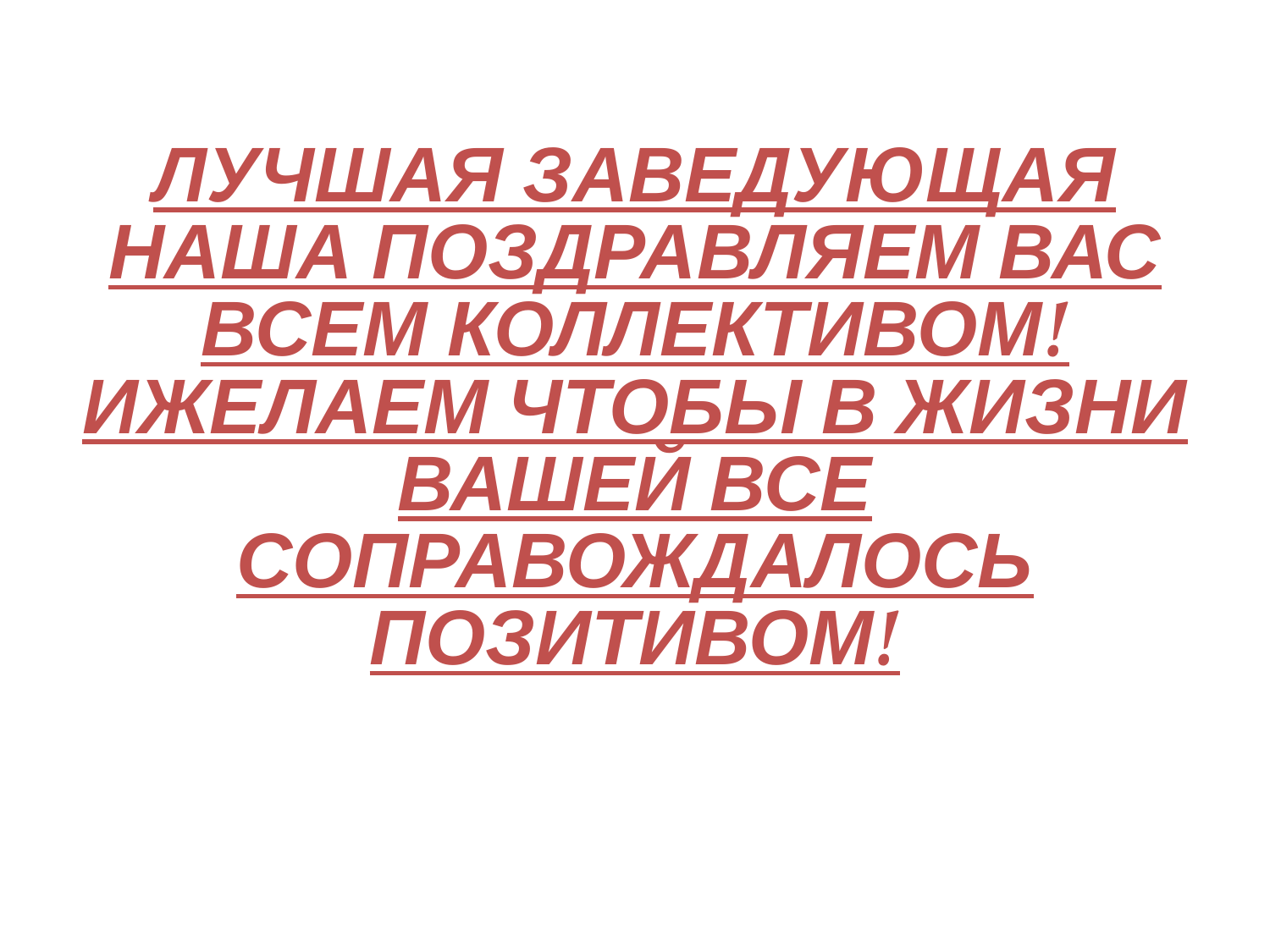

# ЛУЧШАЯ ЗАВЕДУЮЩАЯ НАША ПОЗДРАВЛЯЕМ ВАС ВСЕМ КОЛЛЕКТИВОМ! ИЖЕЛАЕМ ЧТОБЫ В ЖИЗНИ ВАШЕЙ ВСЕ СОПРАВОЖДАЛОСЬ ПОЗИТИВОМ!